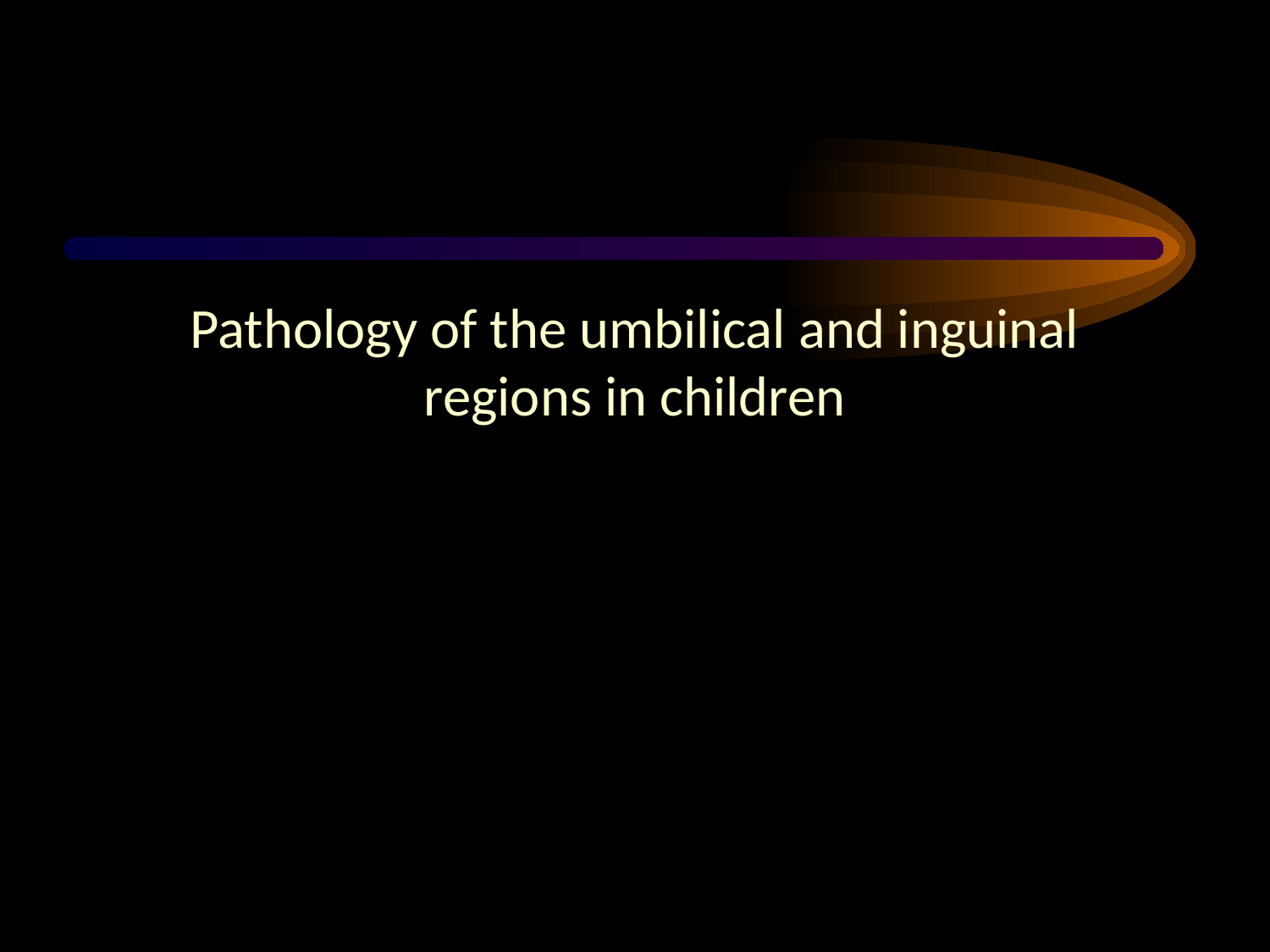

Pathology of the umbilical and inguinal regions in children